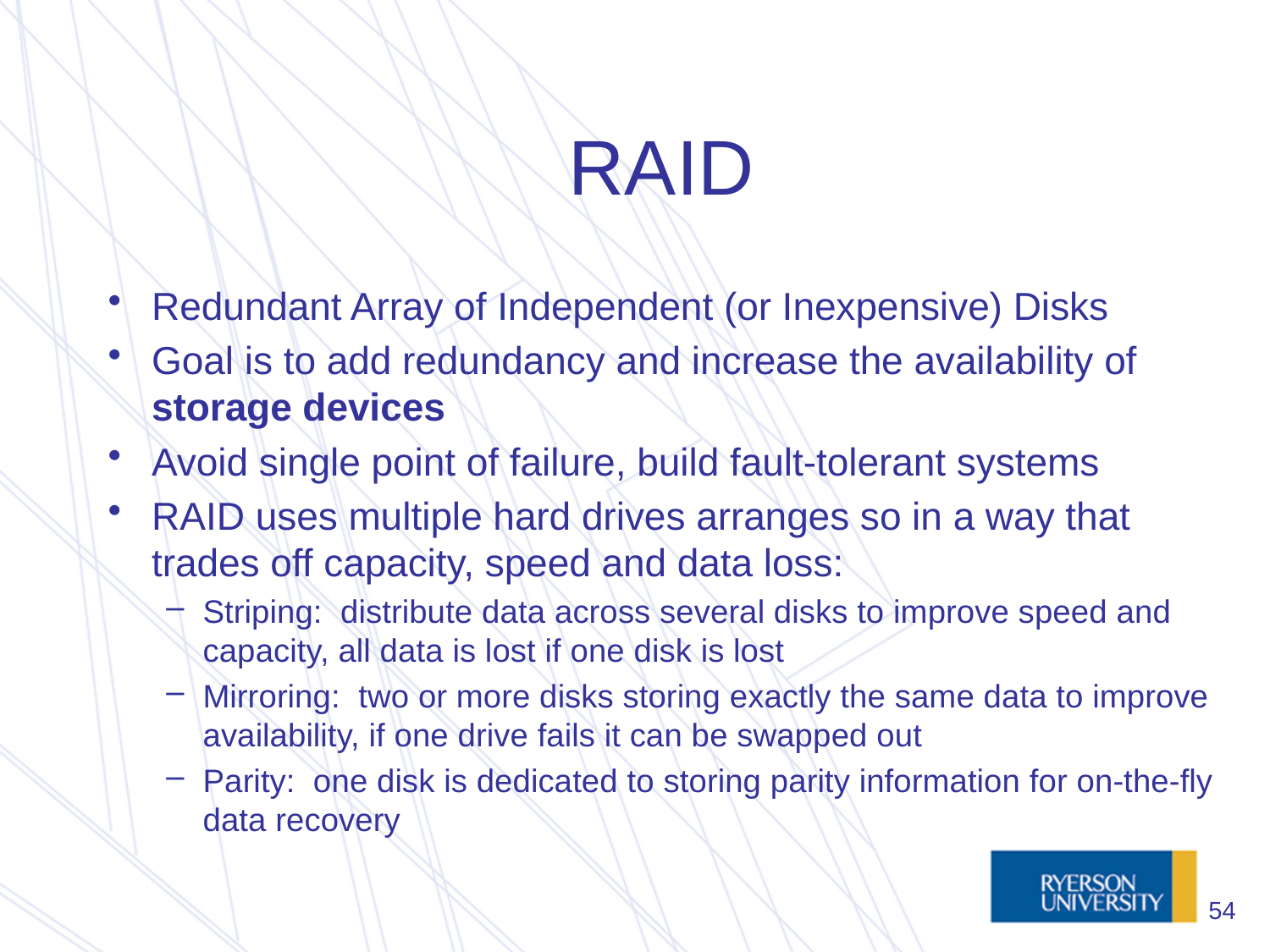

# RAID
Redundant Array of Independent (or Inexpensive) Disks
Goal is to add redundancy and increase the availability of storage devices
Avoid single point of failure, build fault-tolerant systems
RAID uses multiple hard drives arranges so in a way that trades off capacity, speed and data loss:
Striping:  distribute data across several disks to improve speed and capacity, all data is lost if one disk is lost
Mirroring:  two or more disks storing exactly the same data to improve availability, if one drive fails it can be swapped out
Parity:  one disk is dedicated to storing parity information for on-the-fly data recovery

54